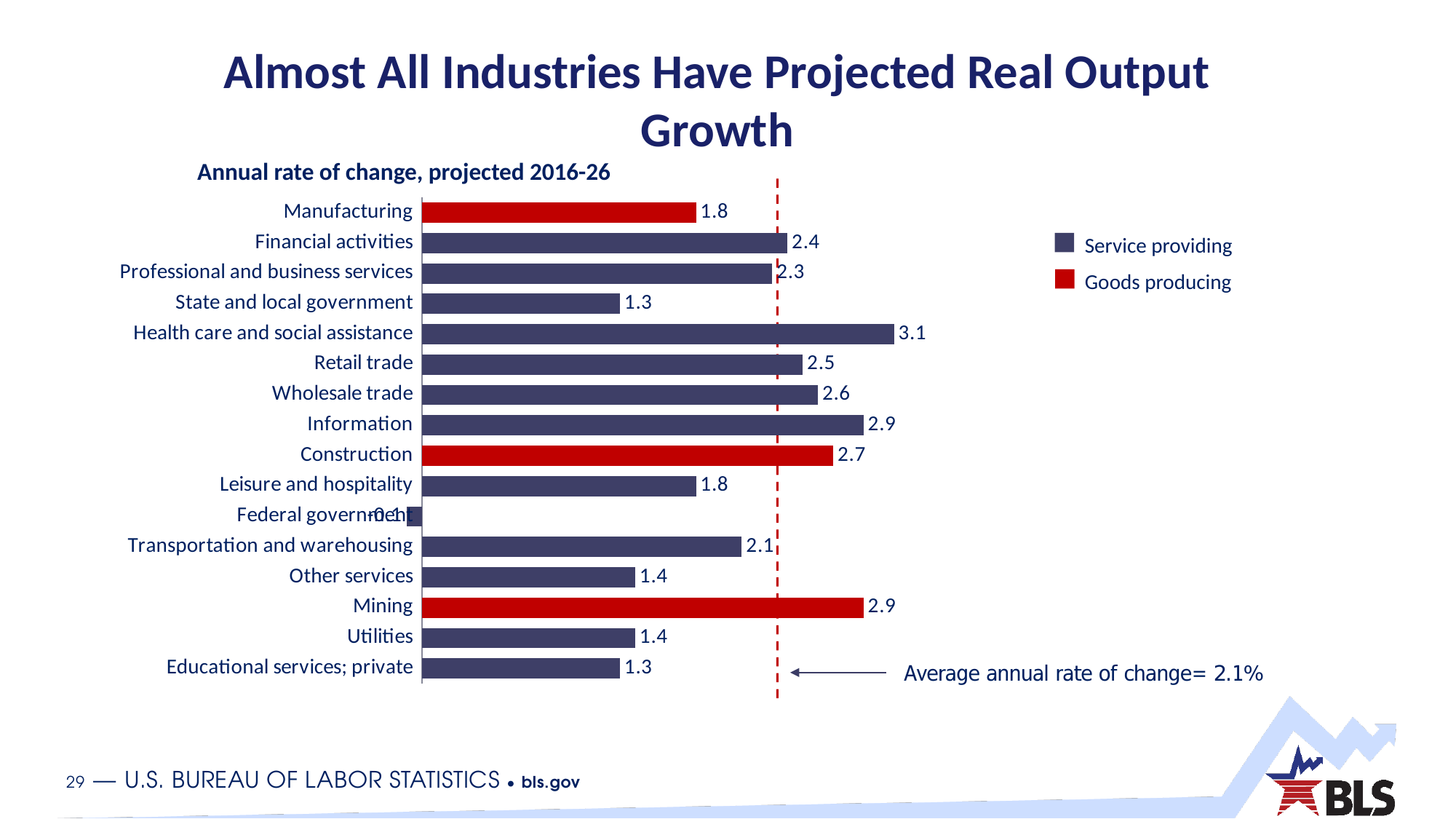

# Almost All Industries Have Projected Real Output Growth
Annual rate of change, projected 2016-26

### Chart

| Category |  |
|---|---|
| Manufacturing  | 1.8 |
| Financial activities  | 2.4 |
| Professional and business services  | 2.3 |
| State and local government  | 1.3 |
| Health care and social assistance  | 3.1 |
| Retail trade  | 2.5 |
| Wholesale trade  | 2.6 |
| Information  | 2.9 |
| Construction  | 2.7 |
| Leisure and hospitality  | 1.8 |
| Federal government  | -0.1 |
| Transportation and warehousing  | 2.1 |
| Other services  | 1.4 |
| Mining  | 2.9 |
| Utilities  | 1.4 |
| Educational services; private  | 1.3 |
Service providing

Goods producing

Average annual rate of change= 2.1%